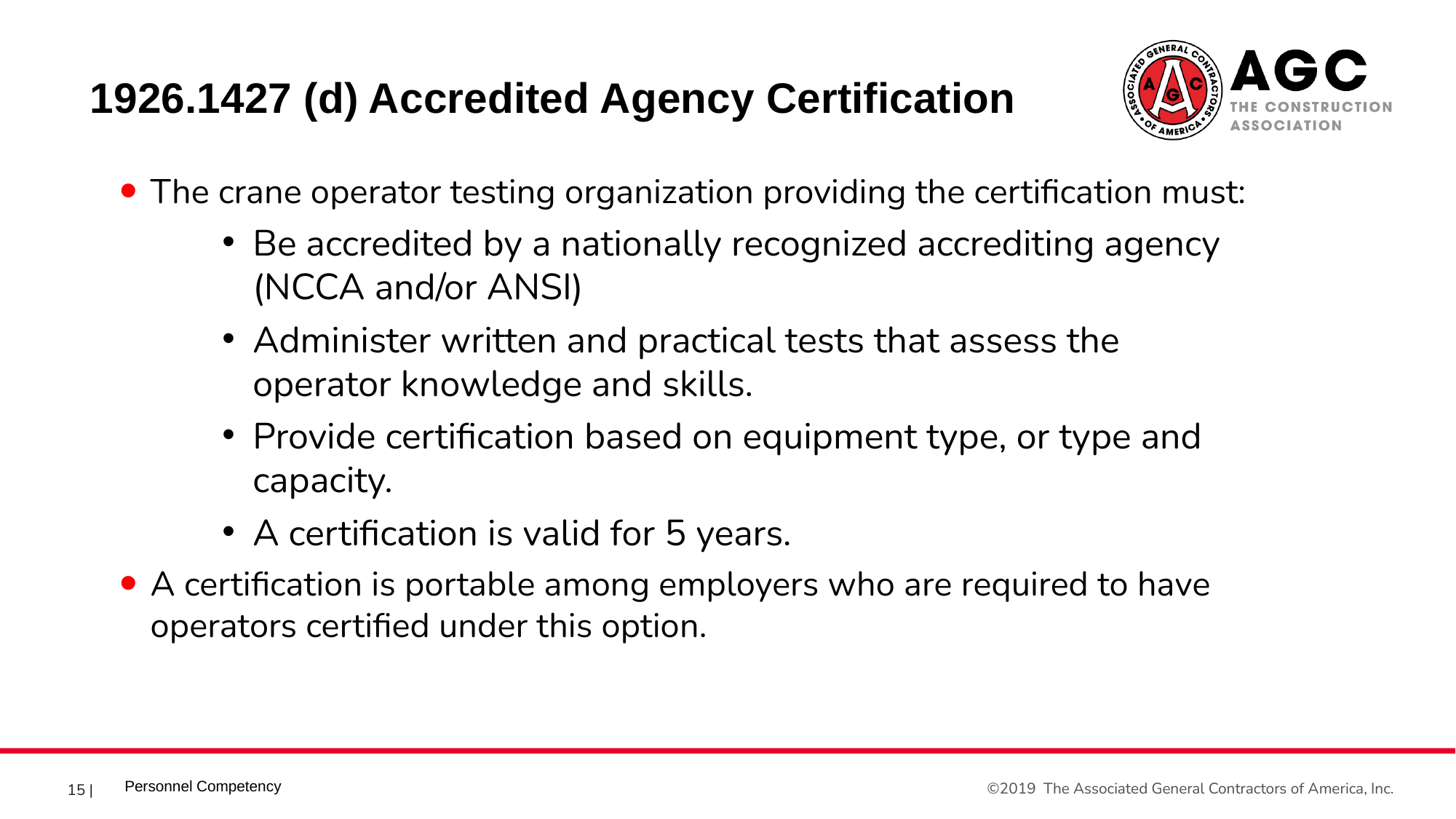

1926.1427 (d) Accredited Agency Certification
The crane operator testing organization providing the certification must:
Be accredited by a nationally recognized accrediting agency (NCCA and/or ANSI)
Administer written and practical tests that assess the operator knowledge and skills.
Provide certification based on equipment type, or type and capacity.
A certification is valid for 5 years.
A certification is portable among employers who are required to have operators certified under this option.
Personnel Competency